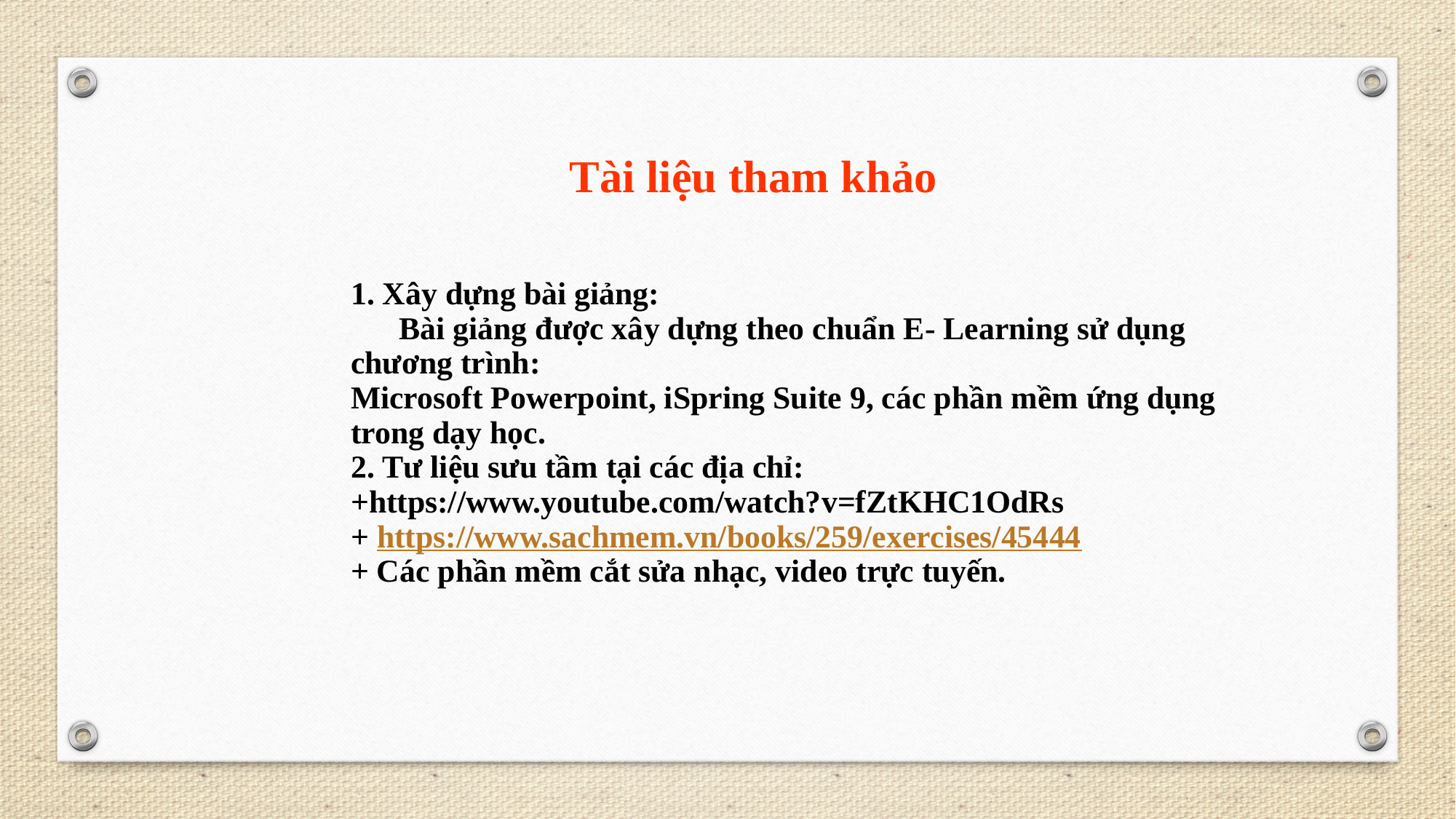

Tài liệu tham khảo

1. Xây dựng bài giảng:
      Bài giảng được xây dựng theo chuẩn E- Learning sử dụng chương trình:
Microsoft Powerpoint, iSpring Suite 9, các phần mềm ứng dụng trong dạy học.
2. Tư liệu sưu tầm tại các địa chỉ:
+https://www.youtube.com/watch?v=fZtKHC1OdRs
+ https://www.sachmem.vn/books/259/exercises/45444
+ Các phần mềm cắt sửa nhạc, video trực tuyến.